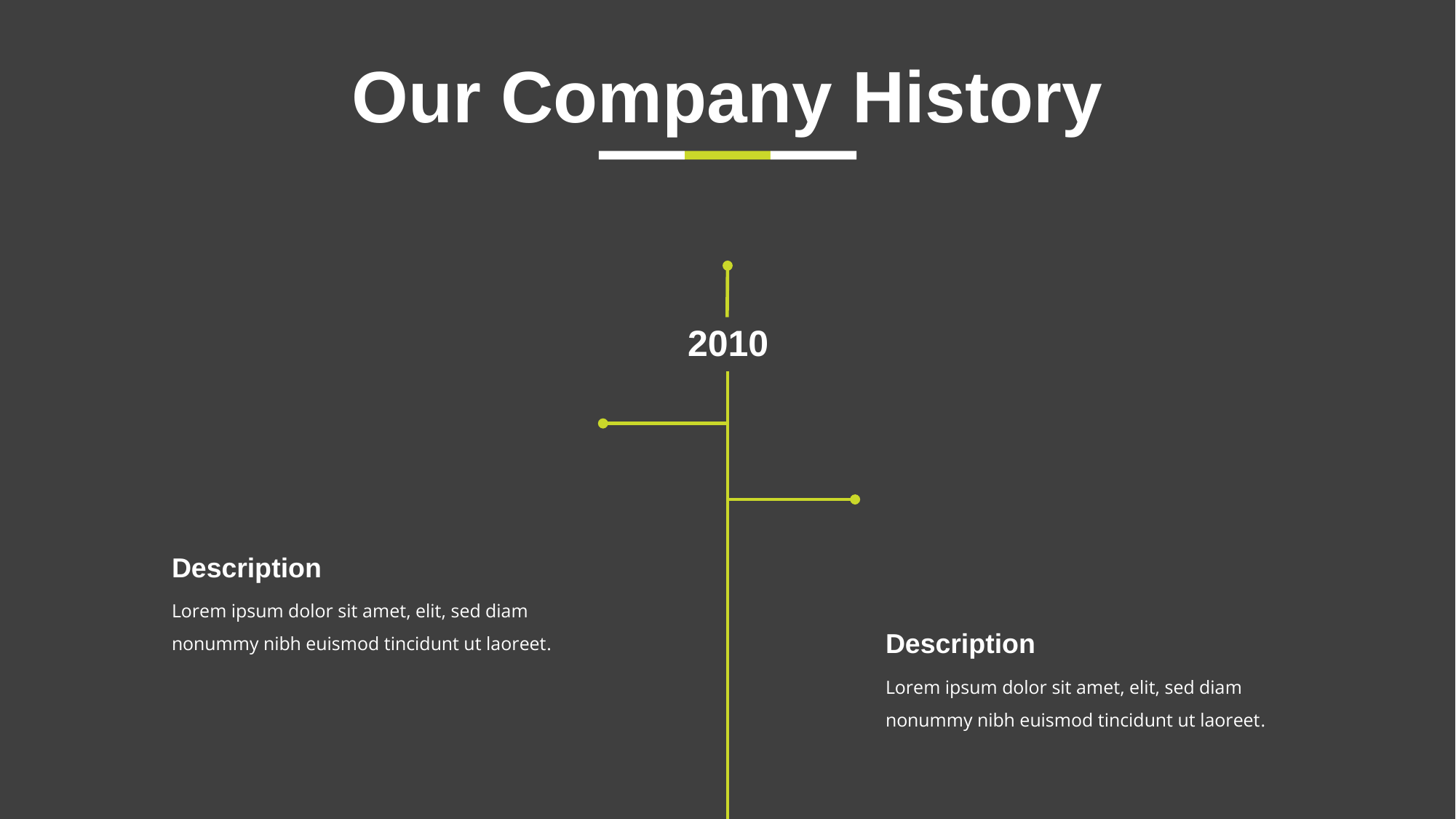

# Our Company History

2010

Description
Lorem ipsum dolor sit amet, elit, sed diam nonummy nibh euismod tincidunt ut laoreet.
Description
Lorem ipsum dolor sit amet, elit, sed diam nonummy nibh euismod tincidunt ut laoreet.